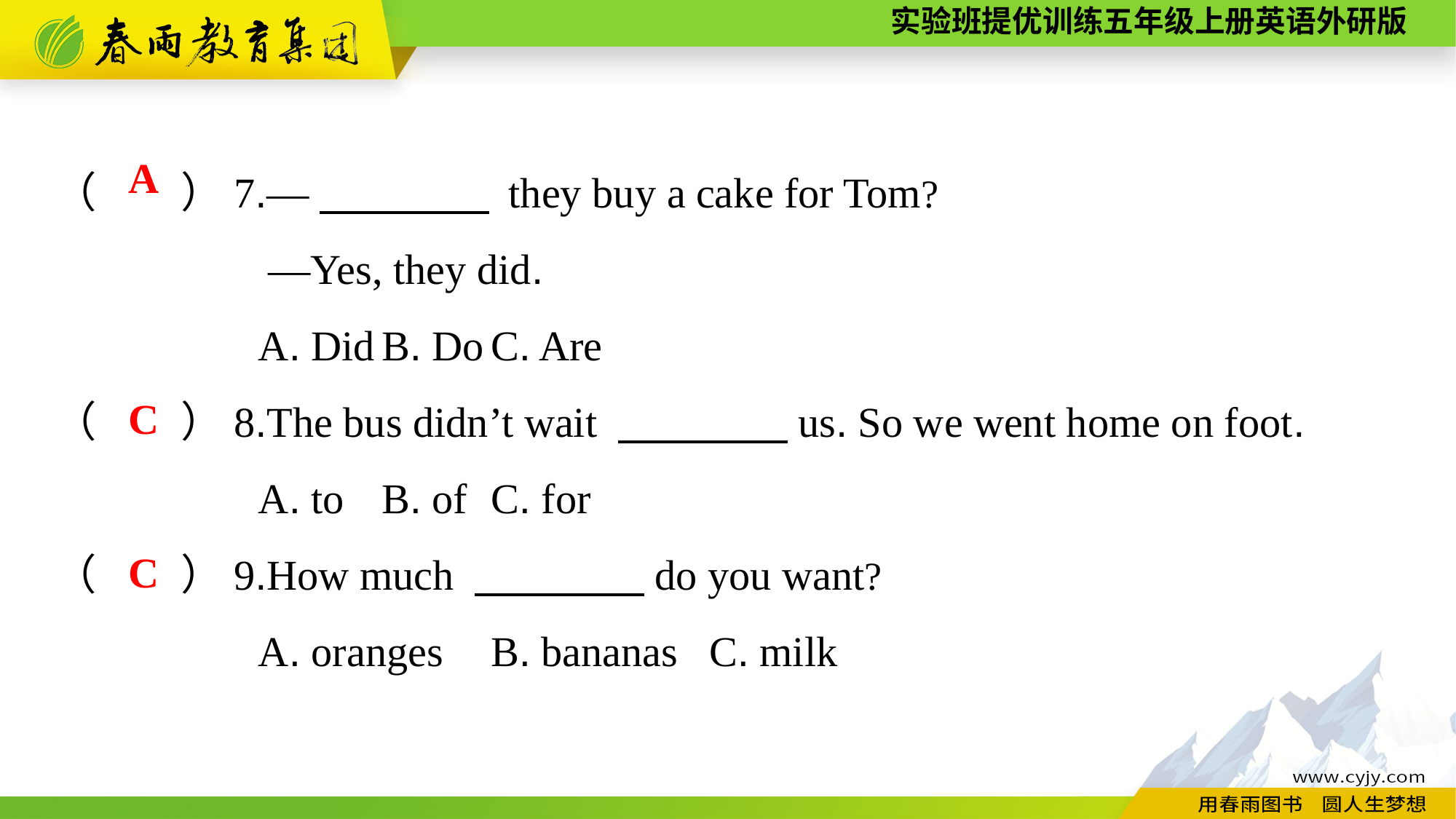

（　　）7.—　　　　 they buy a cake for Tom?
—Yes, they did.
A. Did	B. Do	C. Are
（　　）8.The bus didn’t wait 　　　　us. So we went home on foot.
A. to	B. of	C. for
（　　）9.How much 　　　　do you want?
A. oranges	B. bananas	C. milk
A
C
C